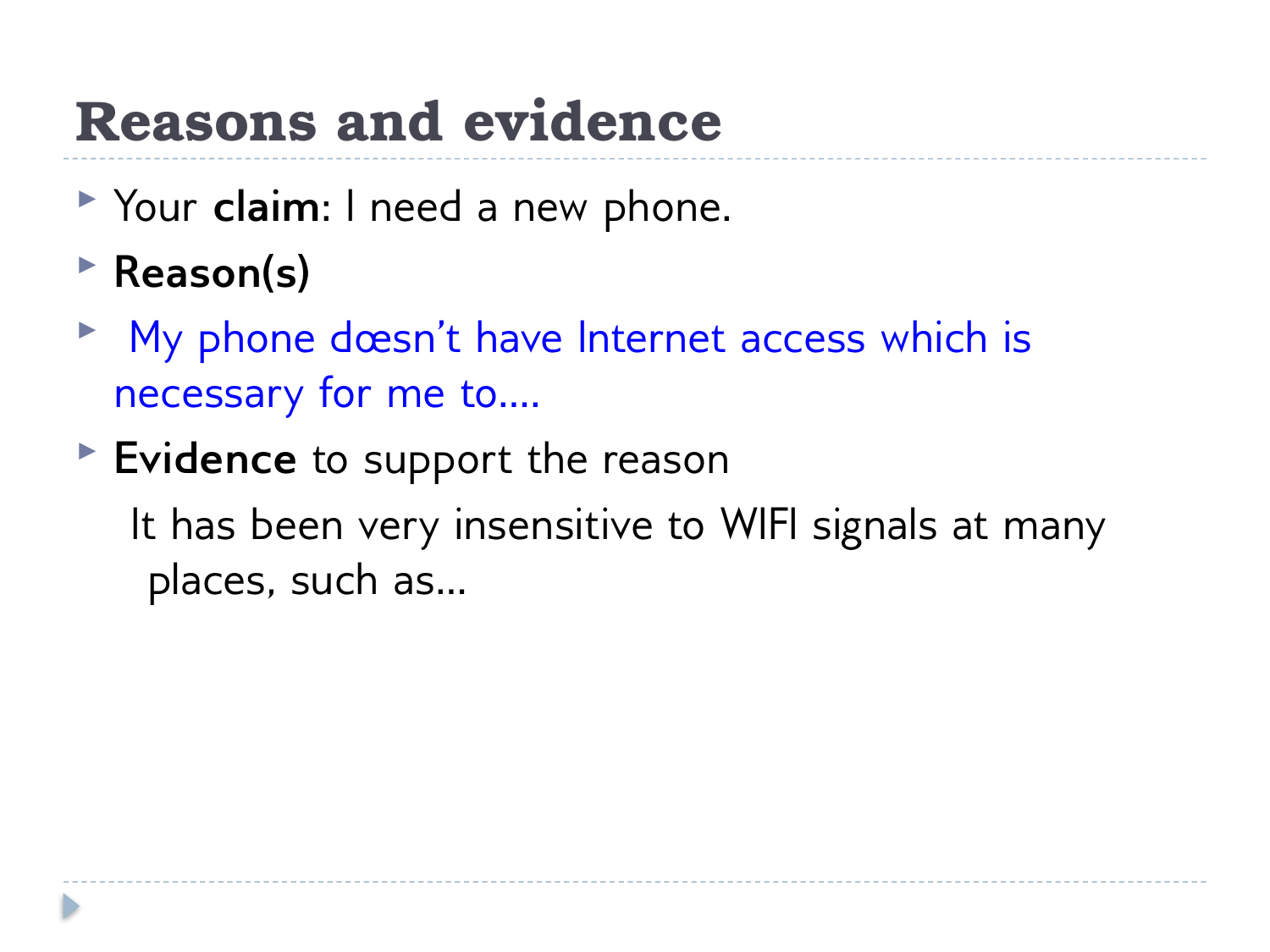

# Reasons and evidence
Your claim: I need a new phone.
Reason(s)
 My phone doesn’t have Internet access which is necessary for me to….
Evidence to support the reason
    It has been very insensitive to WIFI signals at many places, such as…